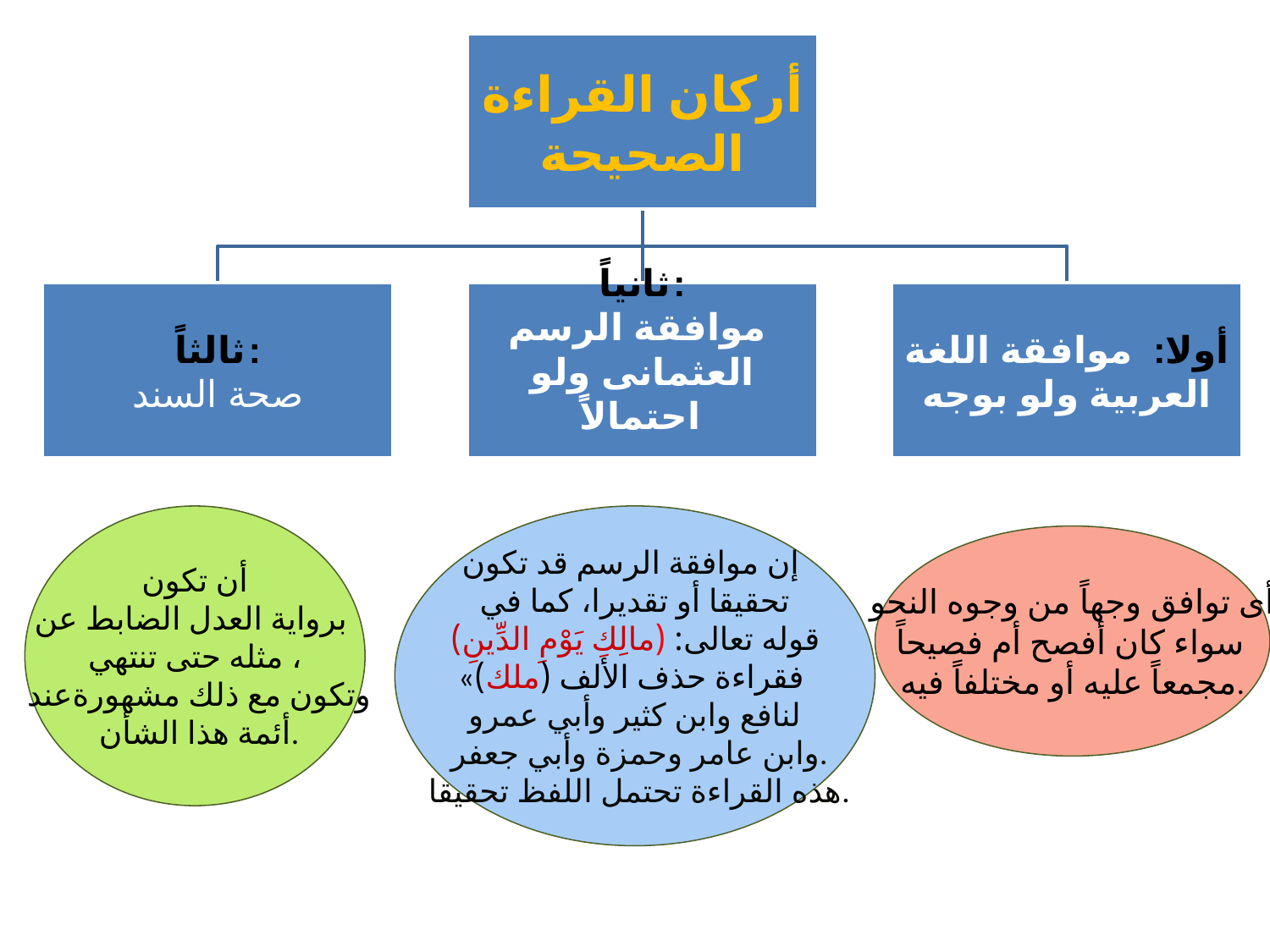

أركان القراءة الصحيحة
ثالثاً:
صحة السند
ثانياً:
موافقة الرسم
العثمانى ولو احتمالاً

أولا:  موافقة اللغة العربية ولو بوجه
إن موافقة الرسم قد تكون
تحقيقا أو تقديرا، كما في
 قوله تعالى: (مالِكِ يَوْمِ الدِّينِ)
«فقراءة حذف الألف (ملك)
لنافع وابن كثير وأبي عمرو
 وابن عامر وحمزة وأبي جعفر.
 هذه القراءة تحتمل اللفظ تحقيقا.
أن تكون
برواية العدل الضابط عن
مثله حتى تنتهي ،
 وتكون مع ذلك مشهورةعند
 أئمة هذا الشأن.
أى توافق وجهاً من وجوه النحو
سواء كان أفصح أم فصيحاً
مجمعاً عليه أو مختلفاً فيه.